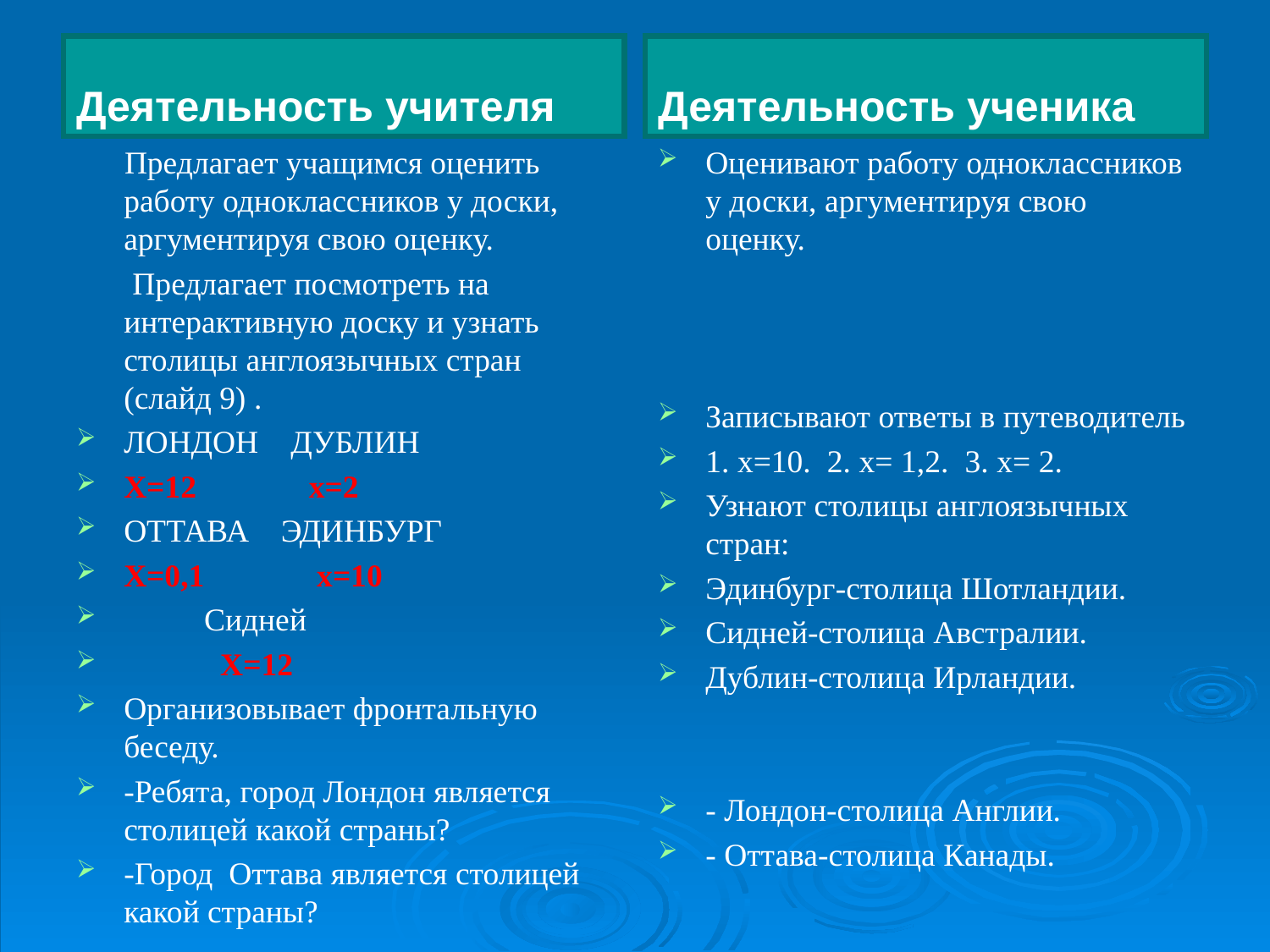

Деятельность учителя
Деятельность ученика
      Предлагает учащимся оценить работу одноклассников у доски, аргументируя свою оценку.
       Предлагает посмотреть на интерактивную доску и узнать столицы англоязычных стран (слайд 9) .
ЛОНДОН    ДУБЛИН
Х=12              х=2
ОТТАВА    ЭДИНБУРГ
Х=0,1              х=10
          Сидней
            Х=12
Организовывает фронтальную беседу.
-Ребята, город Лондон является столицей какой страны?
-Город  Оттава является столицей какой страны?

Оценивают работу одноклассников у доски, аргументируя свою оценку.

Записывают ответы в путеводитель
1. x=10.  2. x= 1,2.  3. x= 2.
Узнают столицы англоязычных стран:
Эдинбург-столица Шотландии.
Сидней-столица Австралии.
Дублин-столица Ирландии.

- Лондон-столица Англии.
- Оттава-столица Канады.